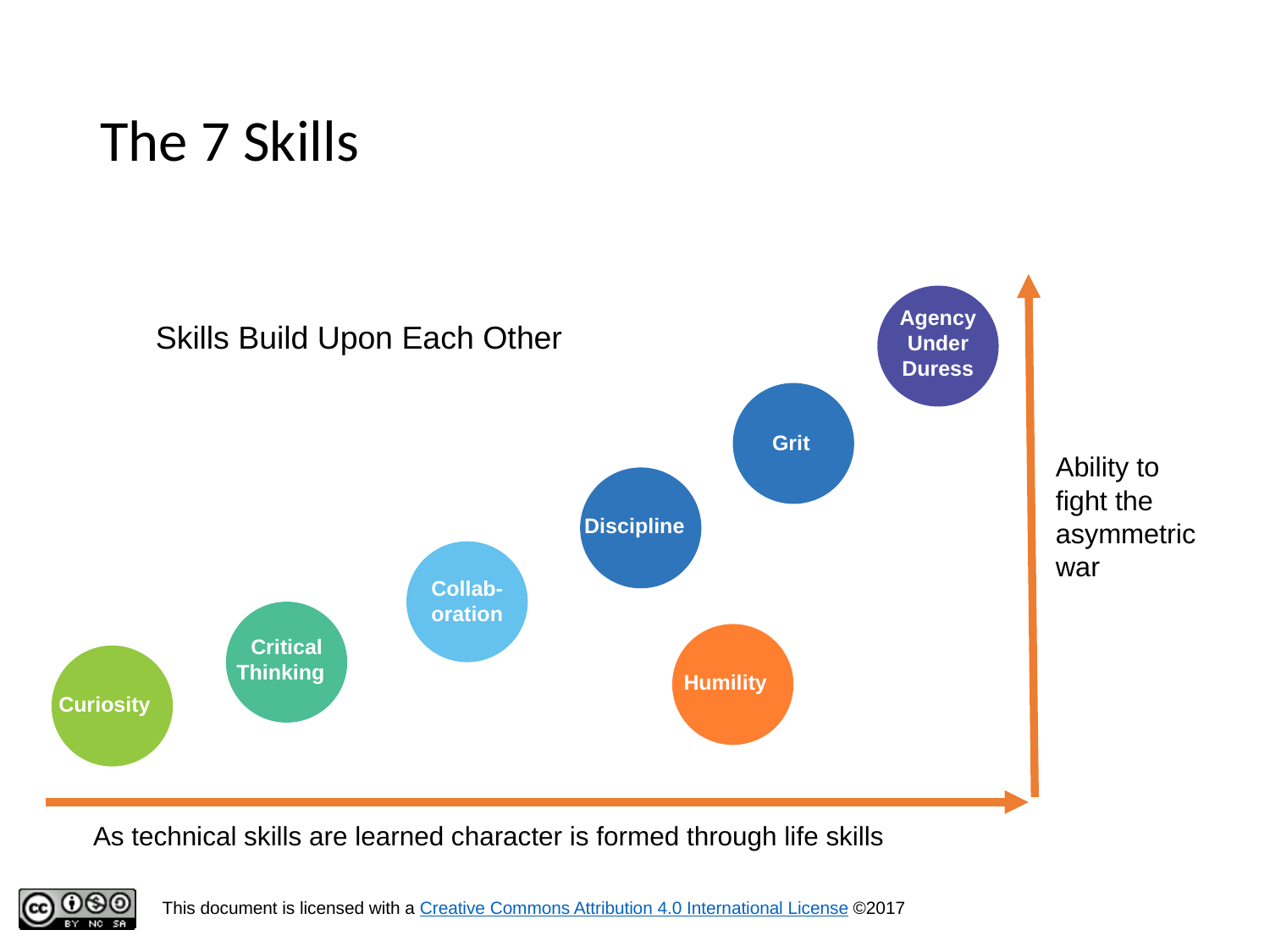

# The 7 Skills

Agency
Under
Duress

Grit
Ability to fight the asymmetric war

Discipline

Collab-
oration

Critical
Thinking

Humility
Curiosity
As technical skills are learned character is formed through life skills
Skills Build Upon Each Other